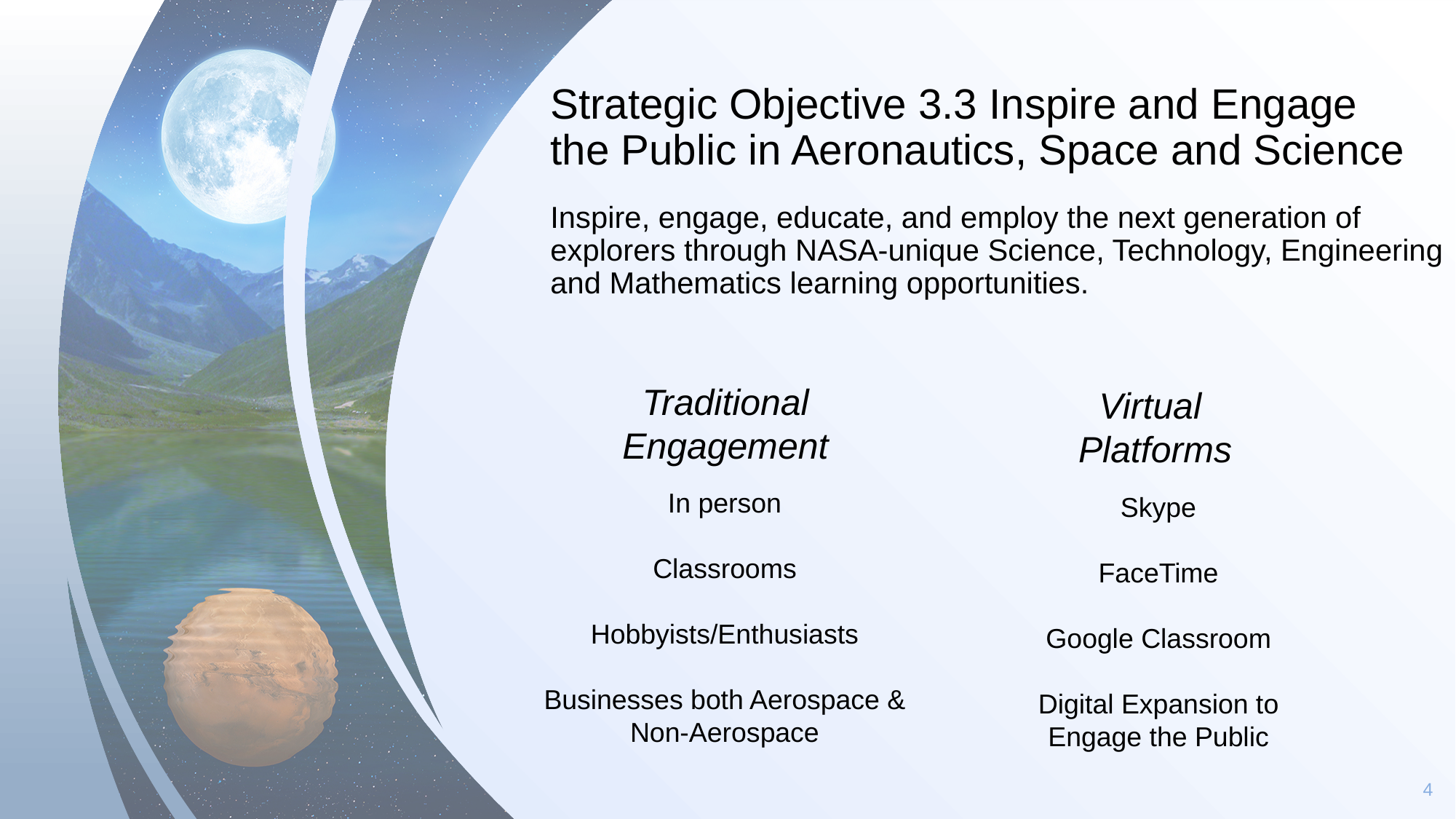

# Strategic Objective 3.3 Inspire and Engage the Public in Aeronautics, Space and Science
Inspire, engage, educate, and employ the next generation of explorers through NASA-unique Science, Technology, Engineering and Mathematics learning opportunities.
Traditional Engagement
Virtual
Platforms
In person

Classrooms

Hobbyists/Enthusiasts

Businesses both Aerospace & Non-Aerospace
Skype

FaceTime

Google Classroom

Digital Expansion to Engage the Public

4